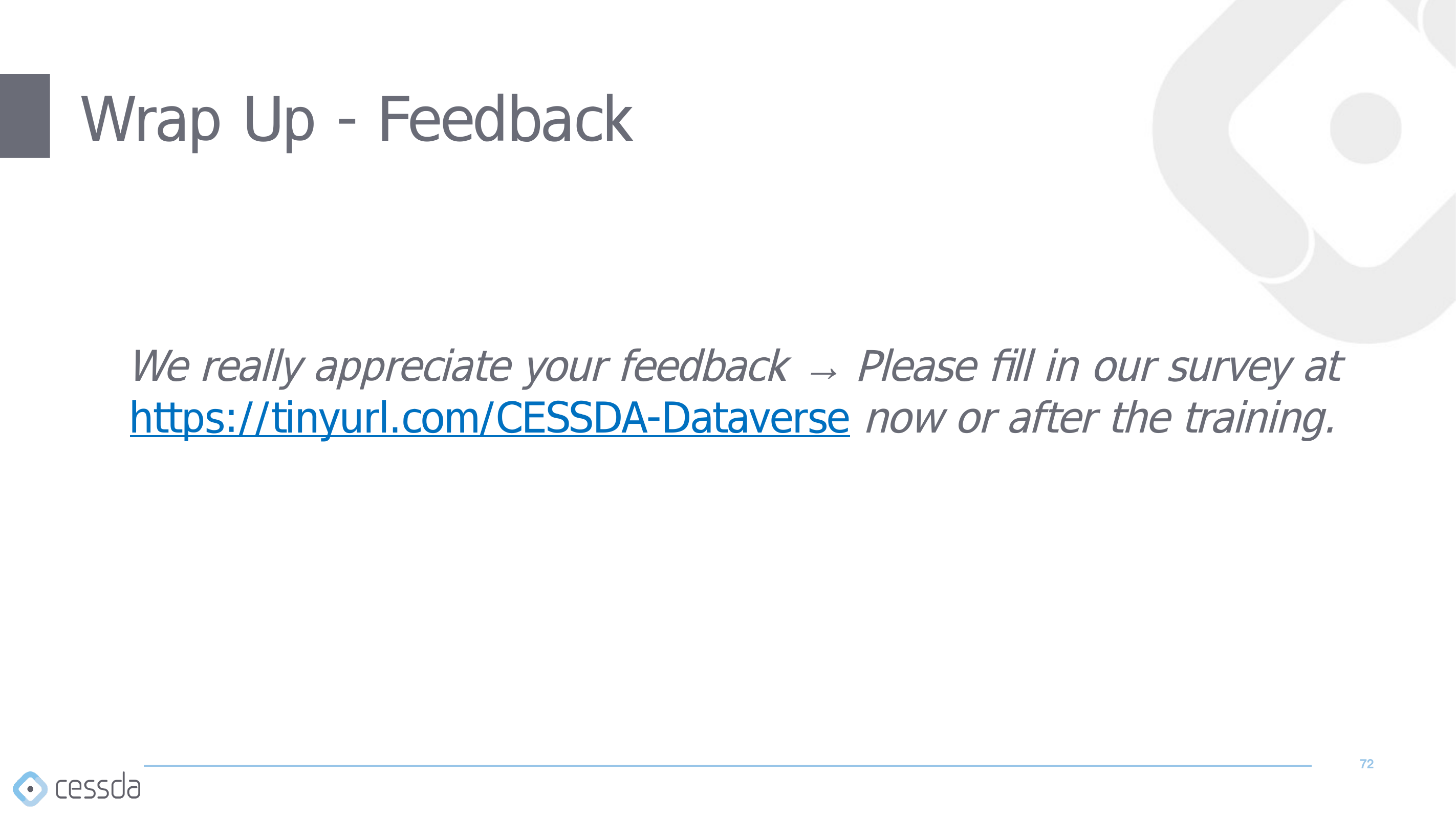

# Wrap Up - Feedback

We really appreciate your feedback → Please fill in our survey at https://tinyurl.com/CESSDA-Dataverse now or after the training.
72